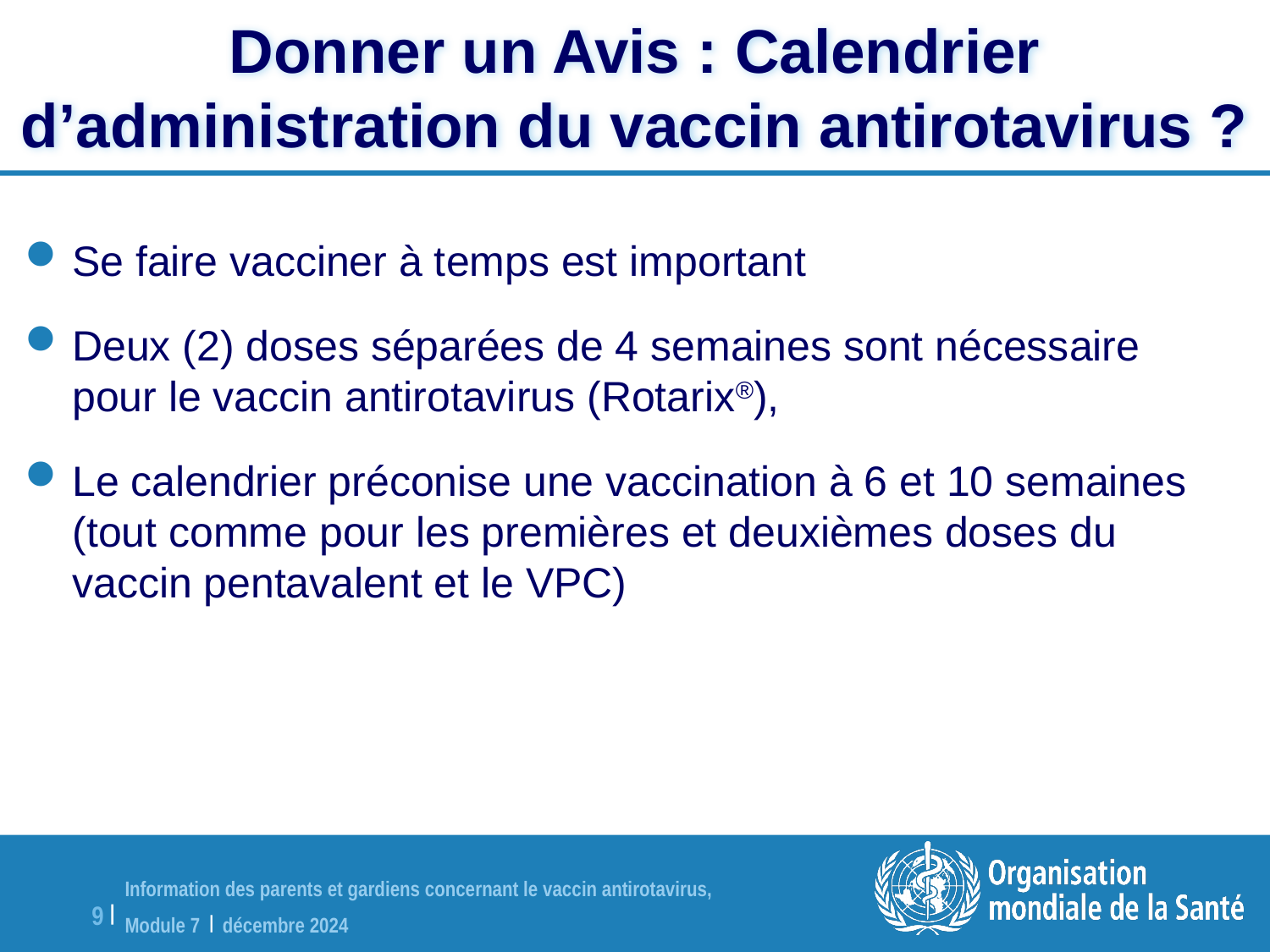

Donner un Avis : Calendrier d’administration du vaccin antirotavirus ?

Se faire vacciner à temps est important
Deux (2) doses séparées de 4 semaines sont nécessaire pour le vaccin antirotavirus (Rotarix®),
Le calendrier préconise une vaccination à 6 et 10 semaines (tout comme pour les premières et deuxièmes doses du vaccin pentavalent et le VPC)